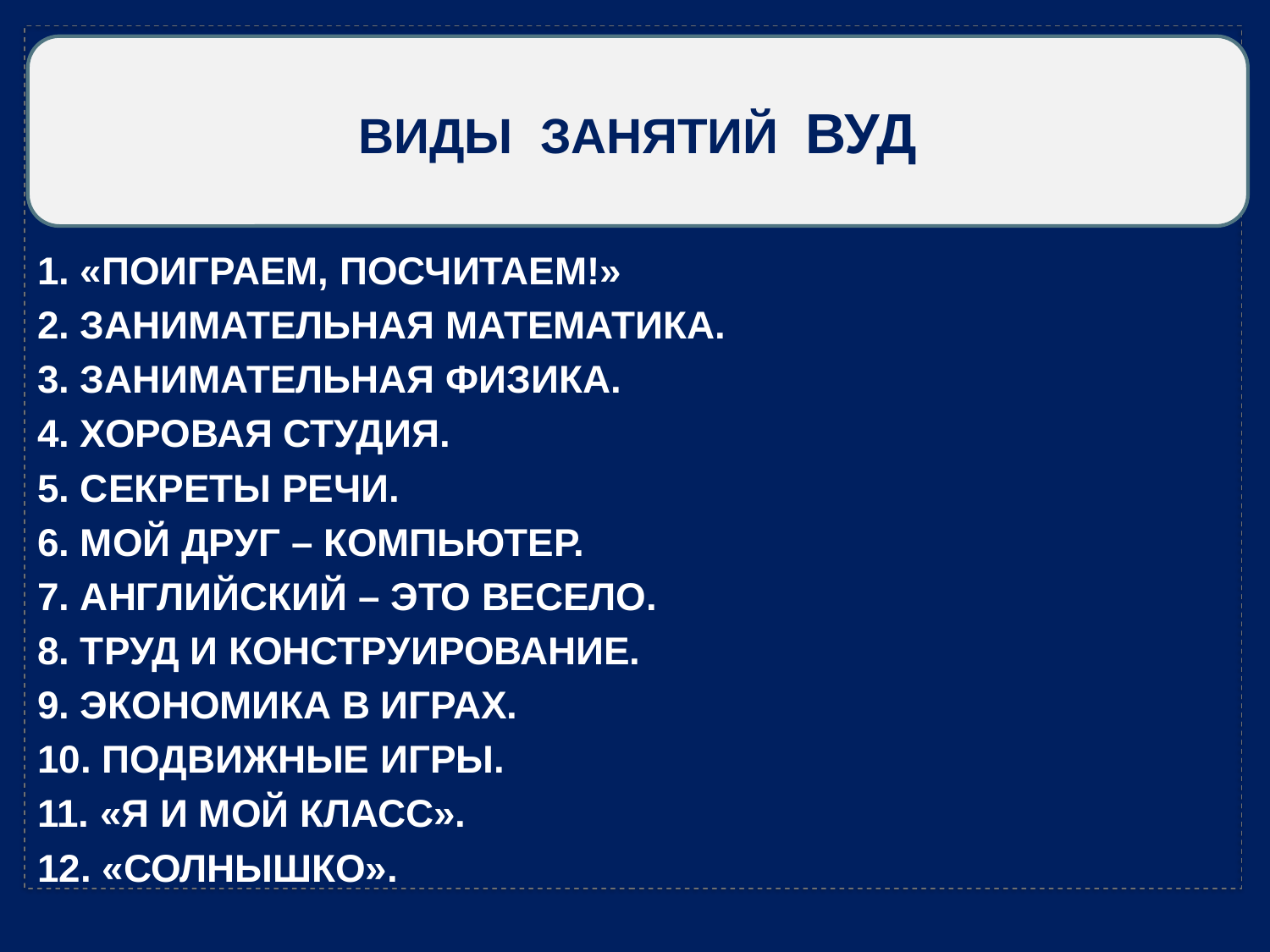

ВИДЫ  ЗАНЯТИЙ  ВУД
1. «ПОИГРАЕМ, ПОСЧИТАЕМ!»
2. ЗАНИМАТЕЛЬНАЯ МАТЕМАТИКА.
3. ЗАНИМАТЕЛЬНАЯ ФИЗИКА.
4. ХОРОВАЯ СТУДИЯ.
5. СЕКРЕТЫ РЕЧИ.
6. МОЙ ДРУГ – КОМПЬЮТЕР.
7. АНГЛИЙСКИЙ – ЭТО ВЕСЕЛО.
8. ТРУД И КОНСТРУИРОВАНИЕ.
9. ЭКОНОМИКА В ИГРАХ.
10. ПОДВИЖНЫЕ ИГРЫ.
11. «Я И МОЙ КЛАСС».
12. «СОЛНЫШКО».